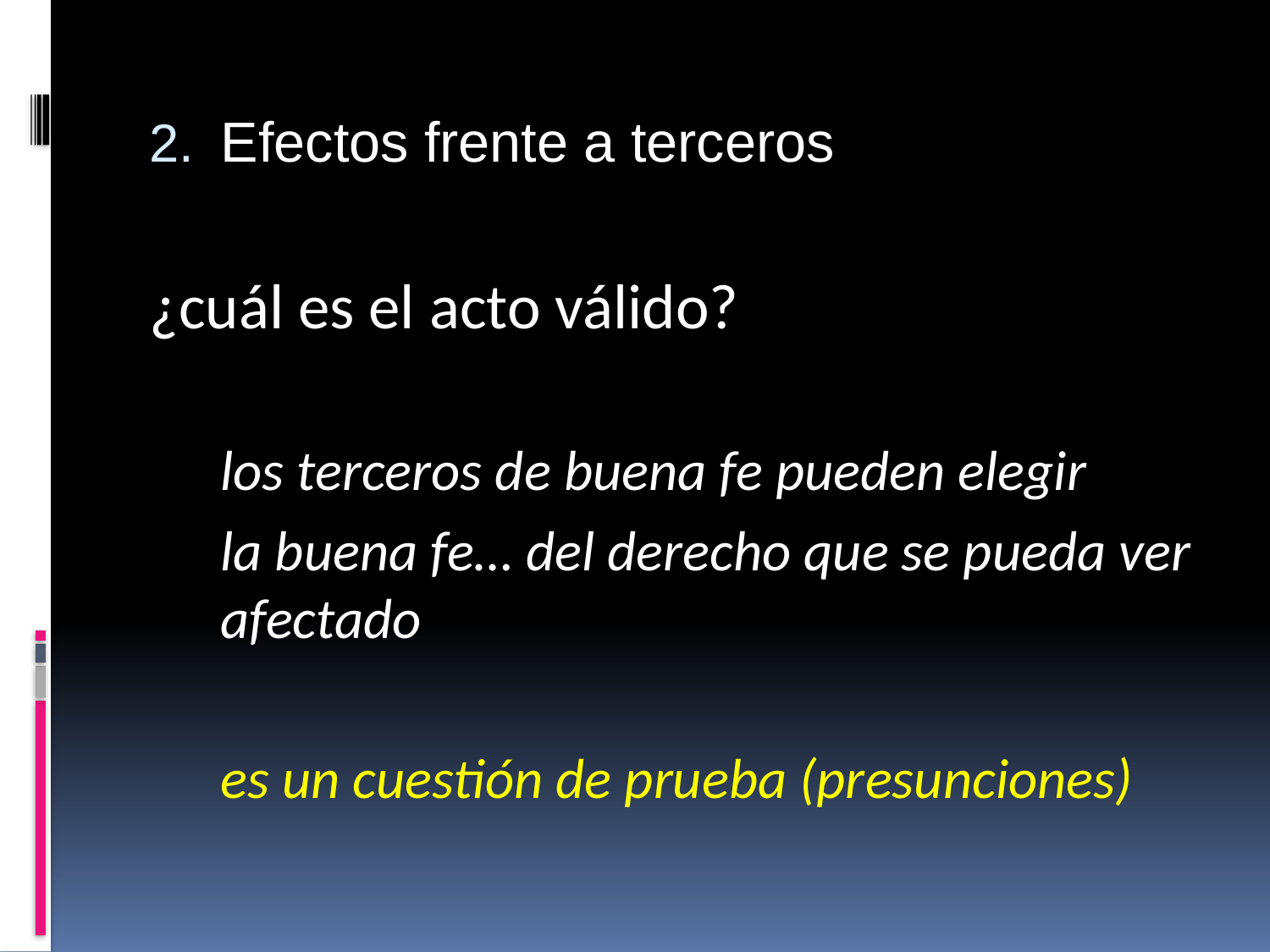

#
Efectos frente a terceros

¿cuál es el acto válido?

	los terceros de buena fe pueden elegir
	la buena fe… del derecho que se pueda ver afectado

	es un cuestión de prueba (presunciones)